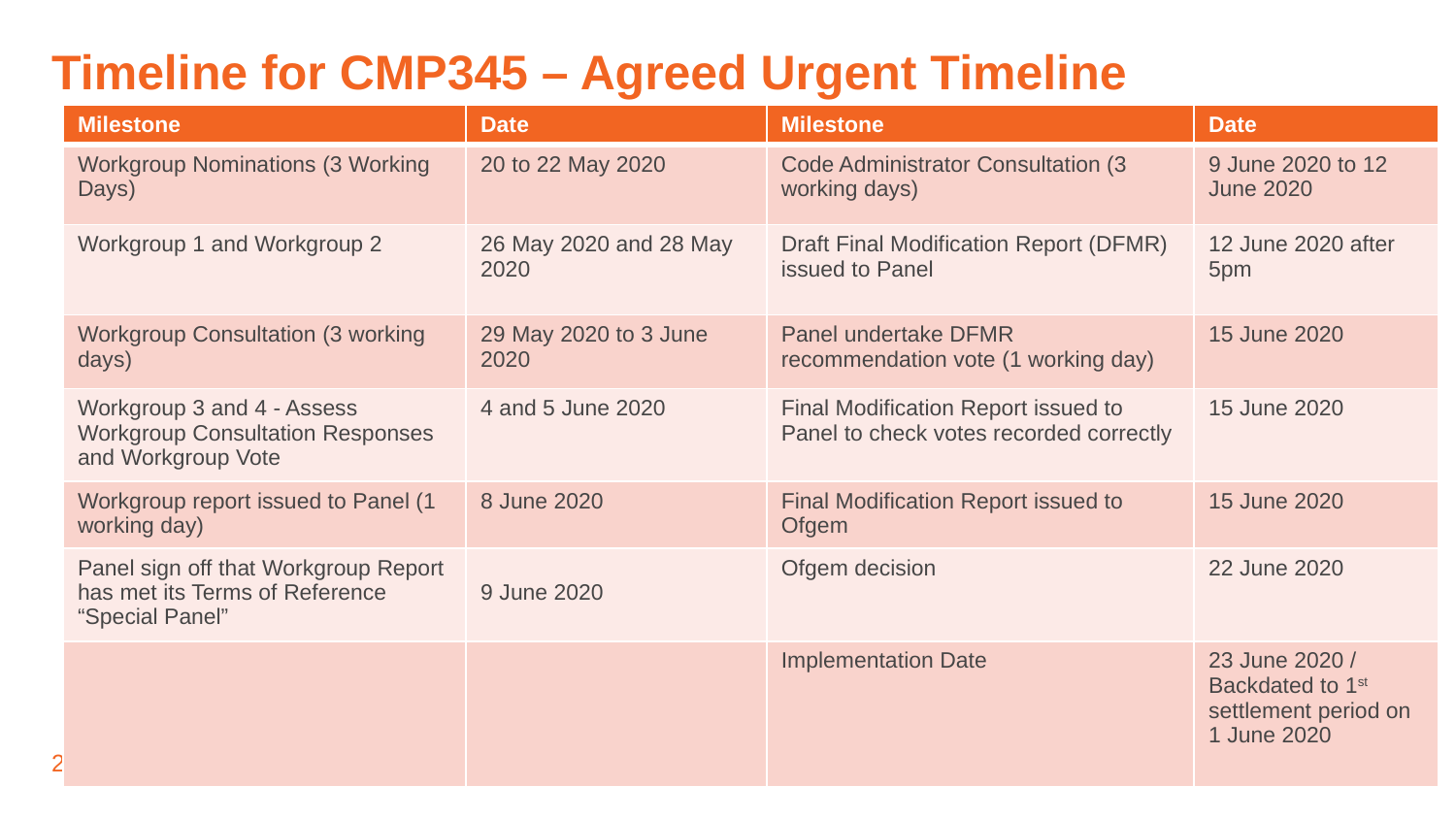

# Timeline for CMP345 – Agreed Urgent Timeline
| Milestone | Date | Milestone | Date |
| --- | --- | --- | --- |
| Workgroup Nominations (3 Working Days) | 20 to 22 May 2020 | Code Administrator Consultation (3 working days) | 9 June 2020 to 12 June 2020 |
| Workgroup 1 and Workgroup 2 | 26 May 2020 and 28 May 2020 | Draft Final Modification Report (DFMR) issued to Panel | 12 June 2020 after 5pm |
| Workgroup Consultation (3 working days) | 29 May 2020 to 3 June 2020 | Panel undertake DFMR recommendation vote (1 working day) | 15 June 2020 |
| Workgroup 3 and 4 - Assess Workgroup Consultation Responses and Workgroup Vote | 4 and 5 June 2020 | Final Modification Report issued to Panel to check votes recorded correctly | 15 June 2020 |
| Workgroup report issued to Panel (1 working day) | 8 June 2020 | Final Modification Report issued to Ofgem | 15 June 2020 |
| Panel sign off that Workgroup Report has met its Terms of Reference “Special Panel” | 9 June 2020 | Ofgem decision | 22 June 2020 |
|  |  | Implementation Date | 23 June 2020 / Backdated to 1st settlement period on 1 June 2020 |